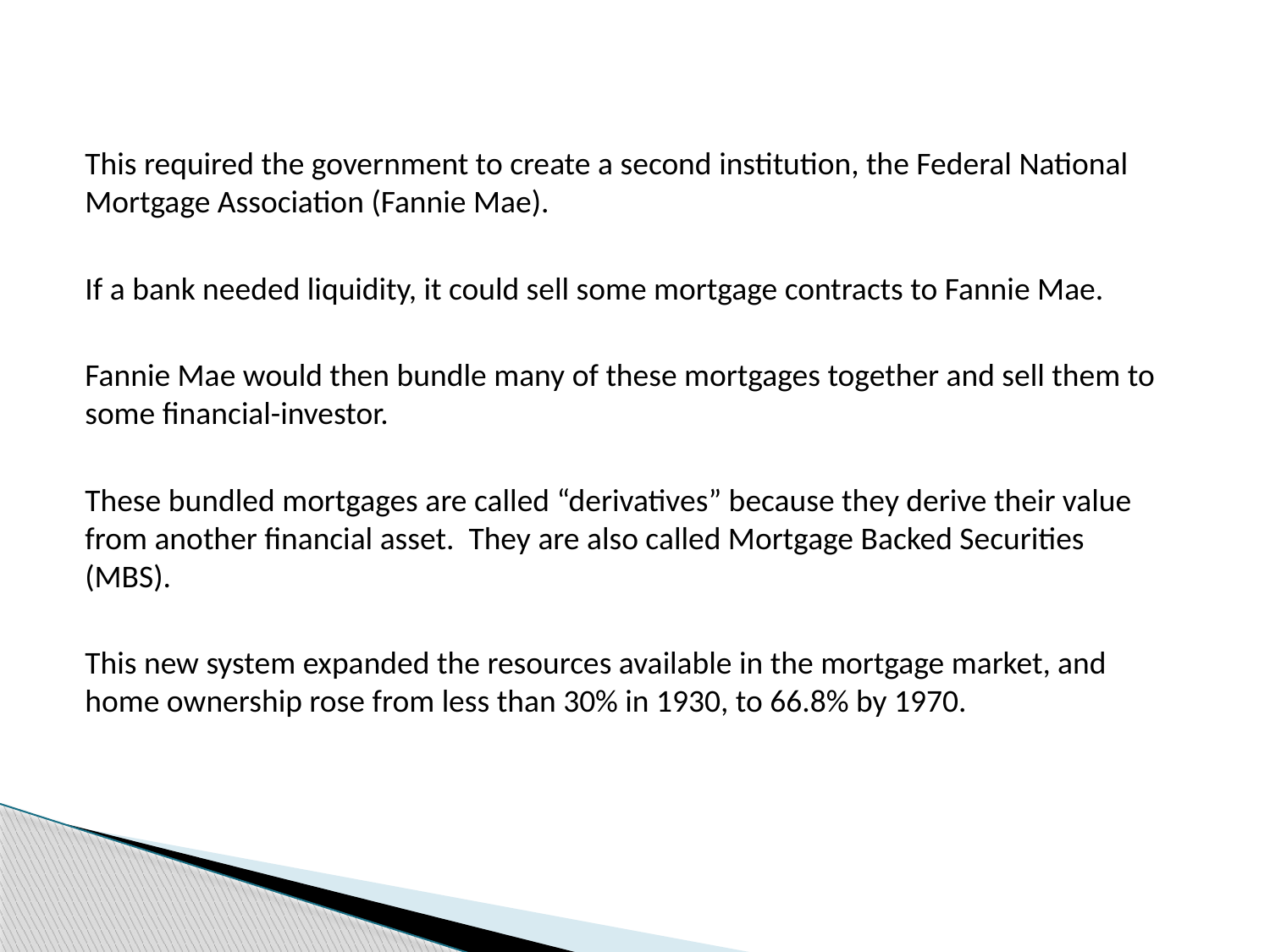

#

This required the government to create a second institution, the Federal National Mortgage Association (Fannie Mae).

If a bank needed liquidity, it could sell some mortgage contracts to Fannie Mae.

Fannie Mae would then bundle many of these mortgages together and sell them to some financial-investor.

These bundled mortgages are called “derivatives” because they derive their value from another financial asset.  They are also called Mortgage Backed Securities (MBS).

This new system expanded the resources available in the mortgage market, and home ownership rose from less than 30% in 1930, to 66.8% by 1970.